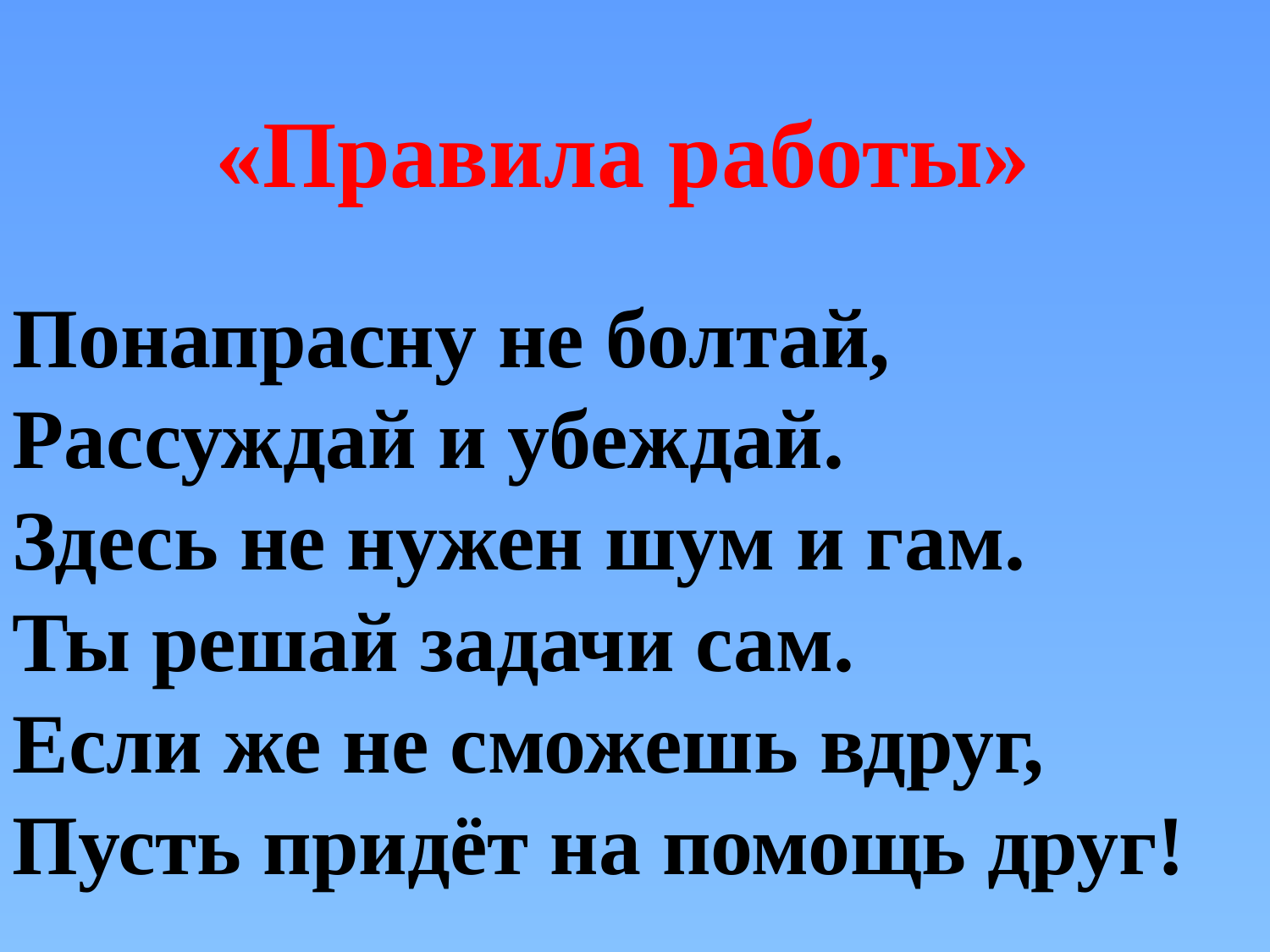

«Правила работы»

Понапрасну не болтай,
Рассуждай и убеждай.
Здесь не нужен шум и гам.
Ты решай задачи сам.
Если же не сможешь вдруг,
Пусть придёт на помощь друг!